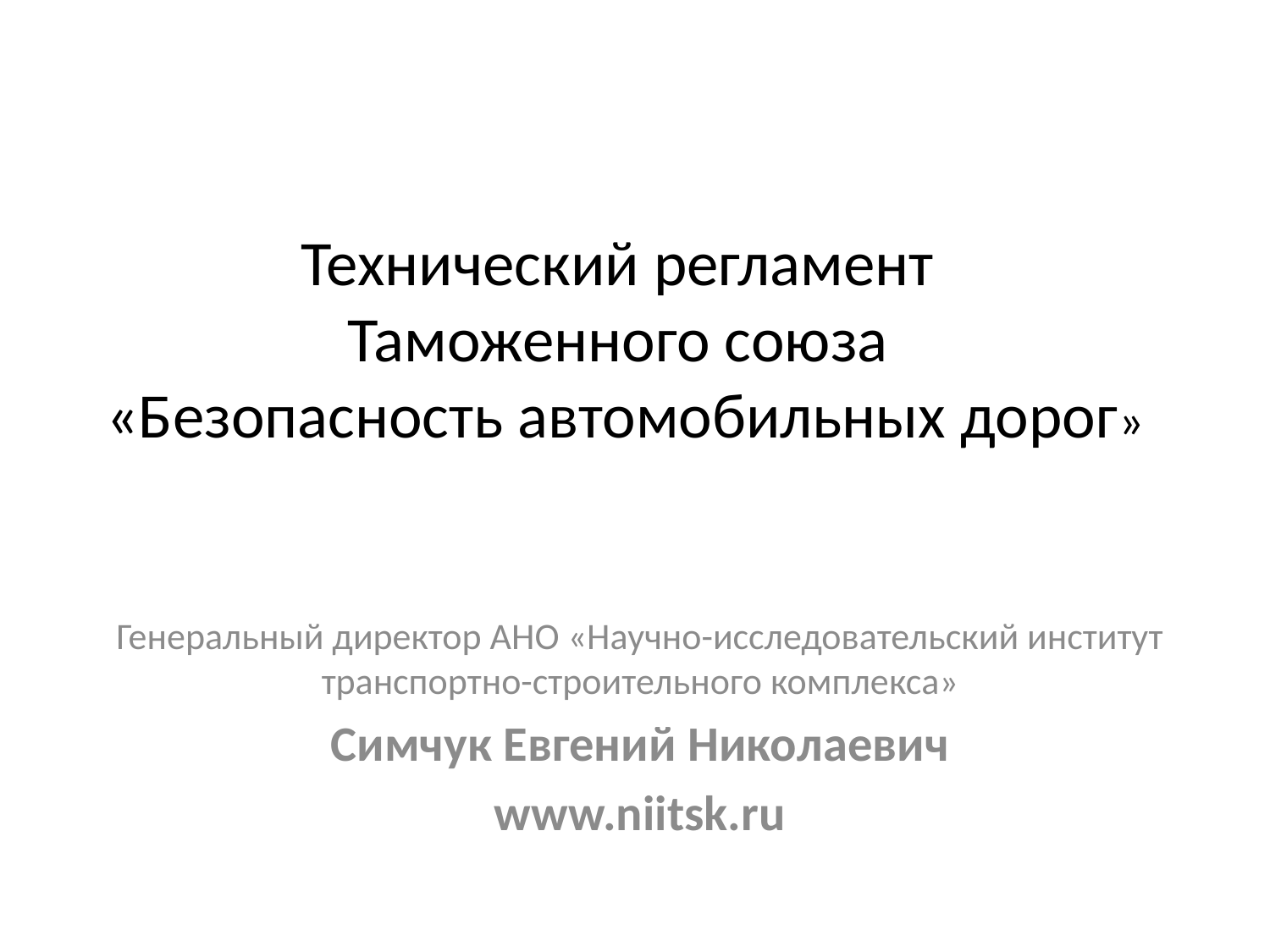

# Технический регламент Таможенного союза «Безопасность автомобильных дорог»
Генеральный директор АНО «Научно-исследовательский институт транспортно-строительного комплекса»
Симчук Евгений Николаевич
www.niitsk.ru